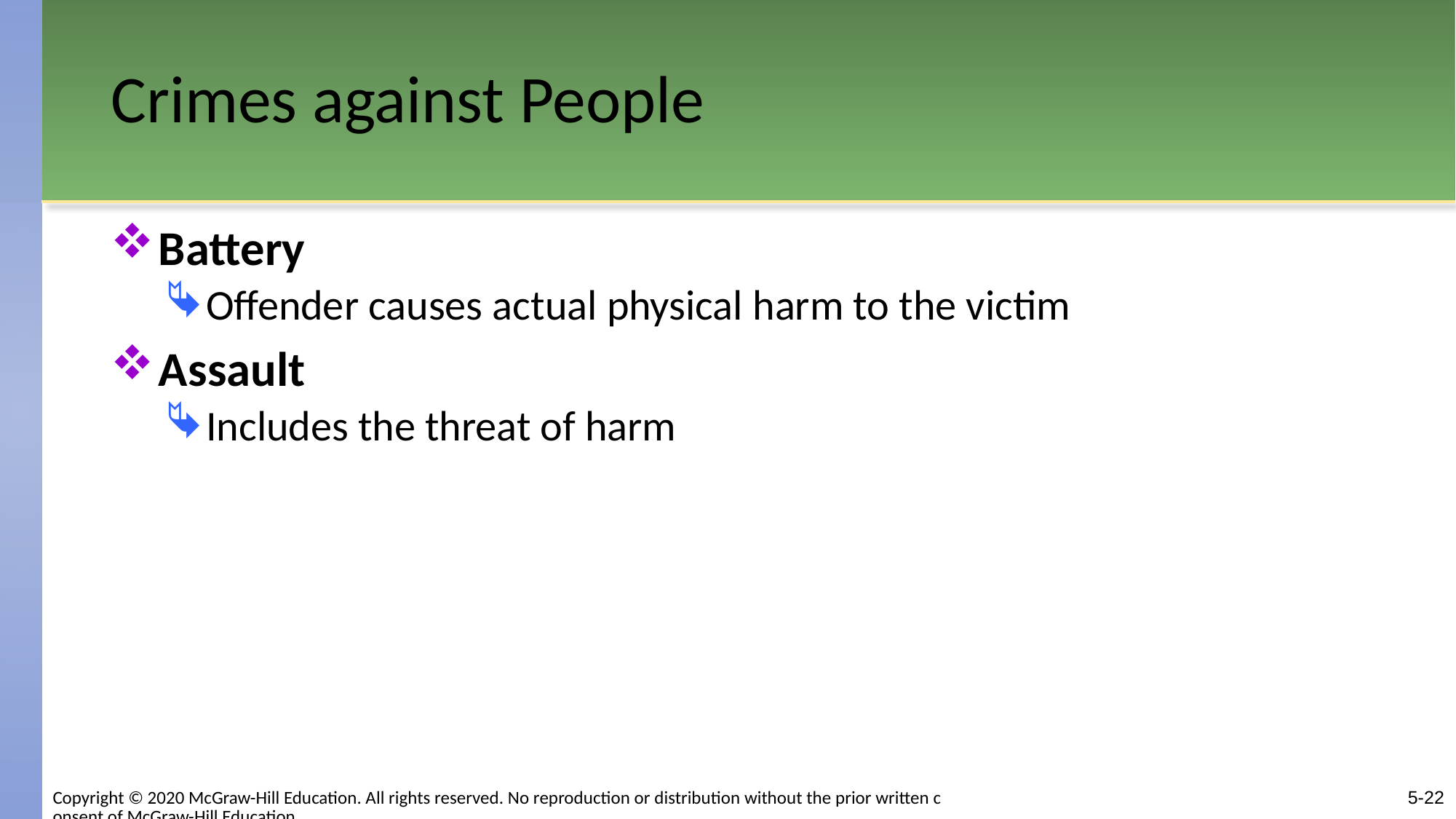

# Crimes against People
Battery
Offender causes actual physical harm to the victim
Assault
Includes the threat of harm

Copyright © 2020 McGraw-Hill Education. All rights reserved. No reproduction or distribution without the prior written consent of McGraw-Hill Education.
5-22